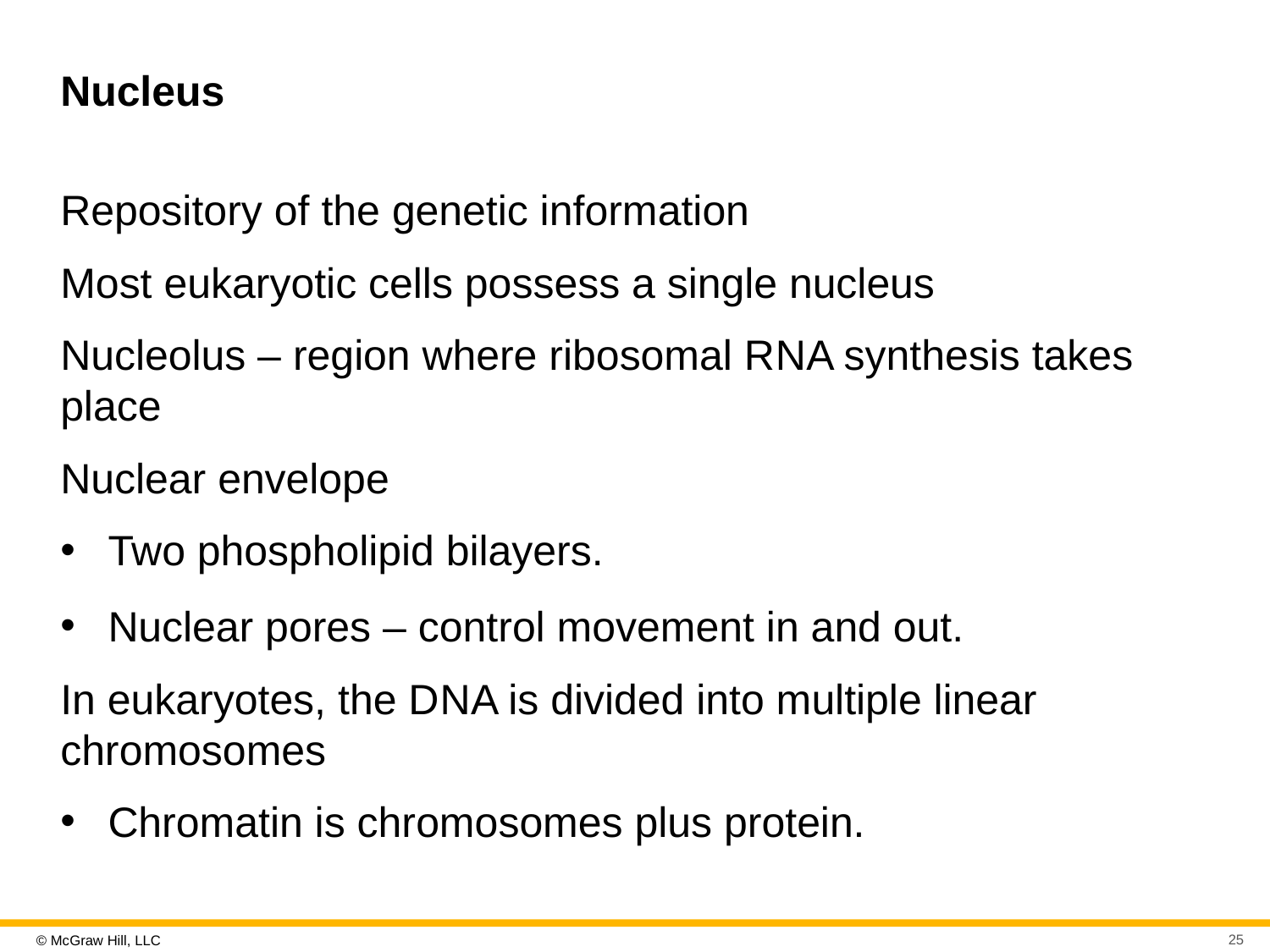

# Nucleus
Repository of the genetic information
Most eukaryotic cells possess a single nucleus
Nucleolus – region where ribosomal R N A synthesis takes place
Nuclear envelope
Two phospholipid bilayers.
Nuclear pores – control movement in and out.
In eukaryotes, the D N A is divided into multiple linear chromosomes
Chromatin is chromosomes plus protein.
25